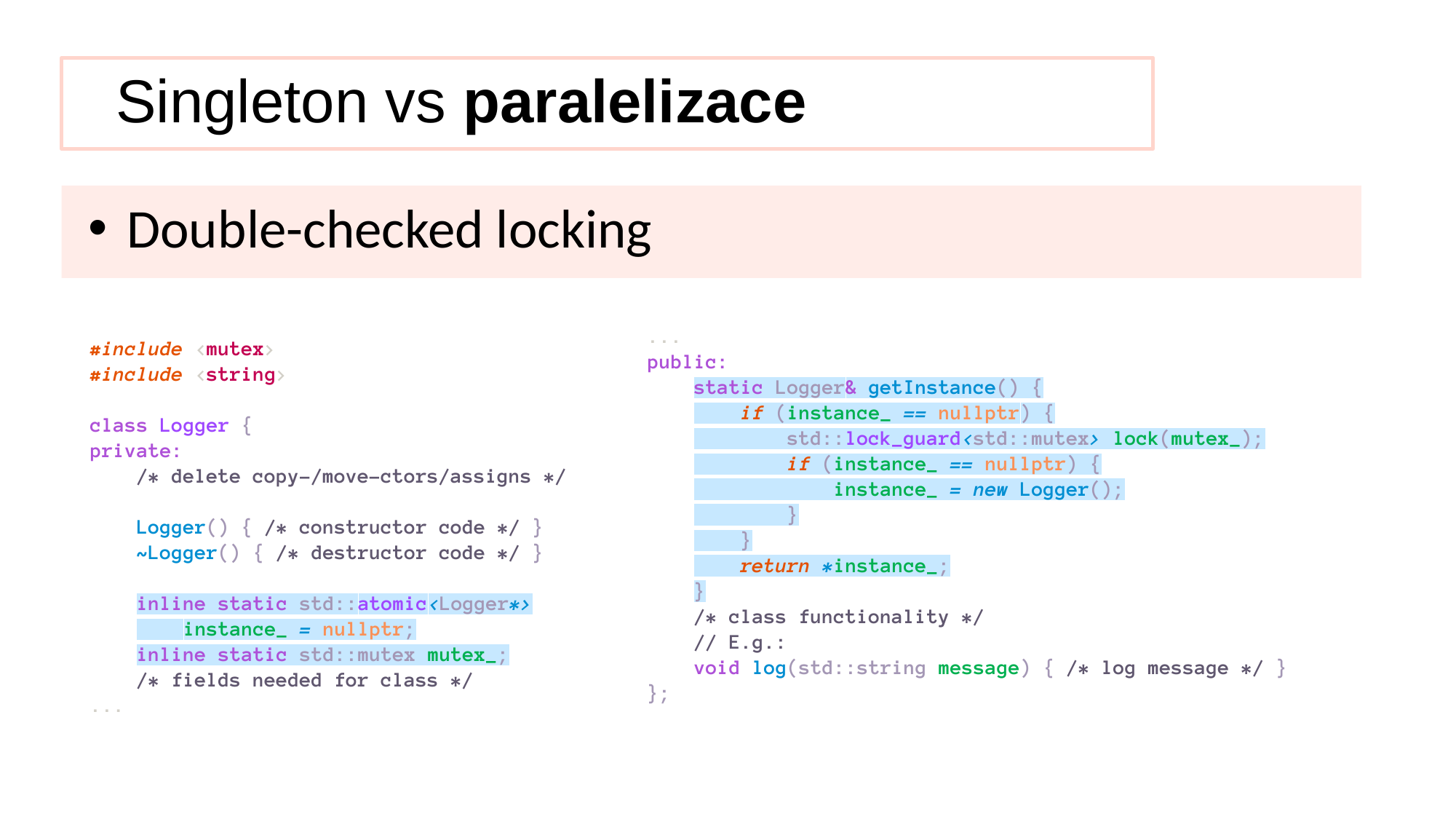

# Singleton vs paralelizace

Double-checked locking
...
public:
    static Logger& getInstance() {
        if (instance_ == nullptr) {
            std::lock_guard<std::mutex> lock(mutex_);
            if (instance_ == nullptr) {
                instance_ = new Logger();
            }
        }
        return *instance_;
    }
    /* class functionality */
    // E.g.:
    void log(std::string message) { /* log message */ }
};

#include <mutex>
#include <string>

class Logger {
private:
    /* delete copy-/move-ctors/assigns */
    Logger() { /* constructor code */ }
    ~Logger() { /* destructor code */ }

    inline static std::atomic<Logger*>
        instance_ = nullptr;
    inline static std::mutex mutex_;
    /* fields needed for class */
...